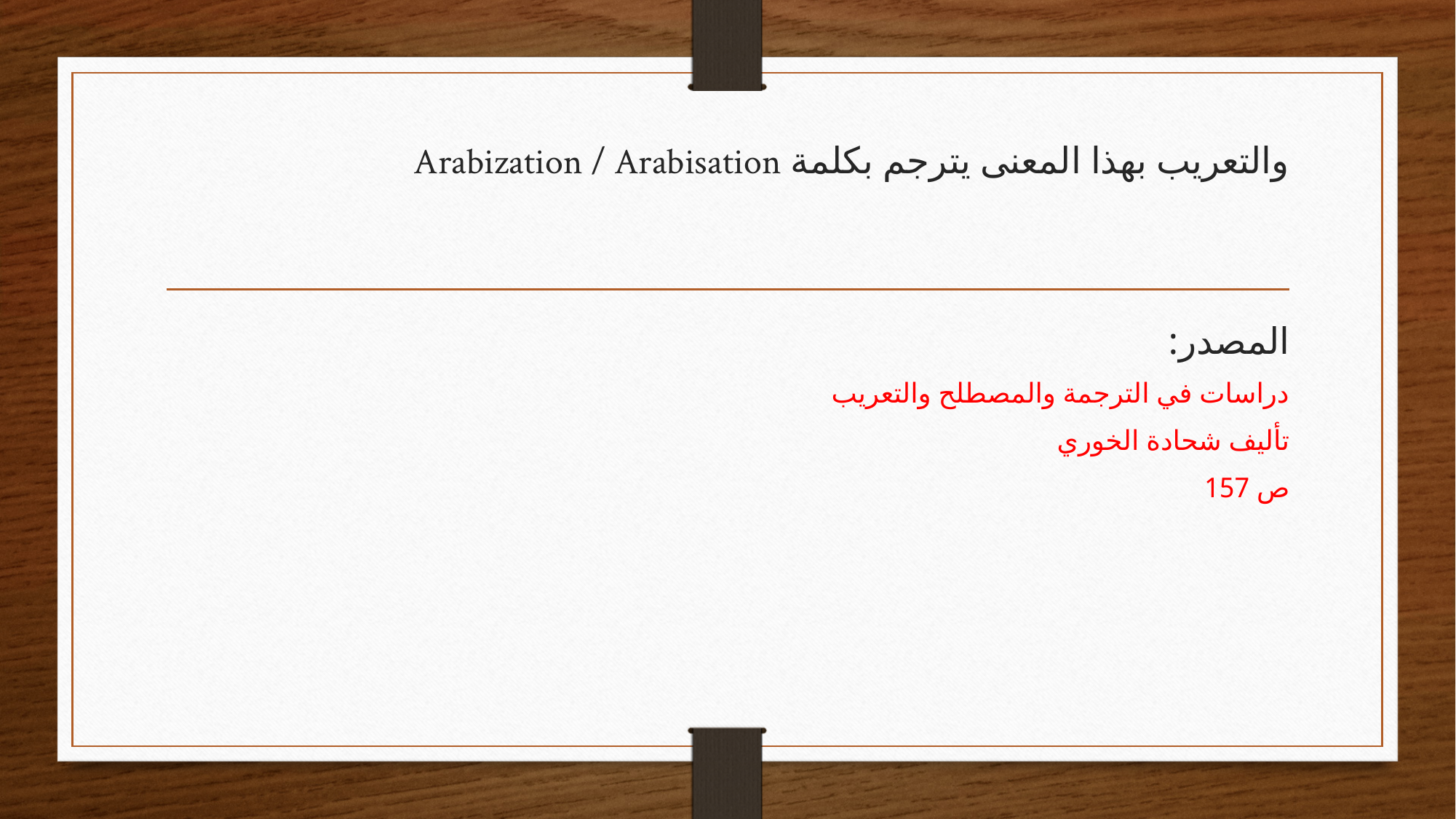

#
والتعريب بهذا المعنى يترجم بكلمة Arabization / Arabisation

المصدر:
دراسات في الترجمة والمصطلح والتعريب
تأليف شحادة الخوري
ص 157